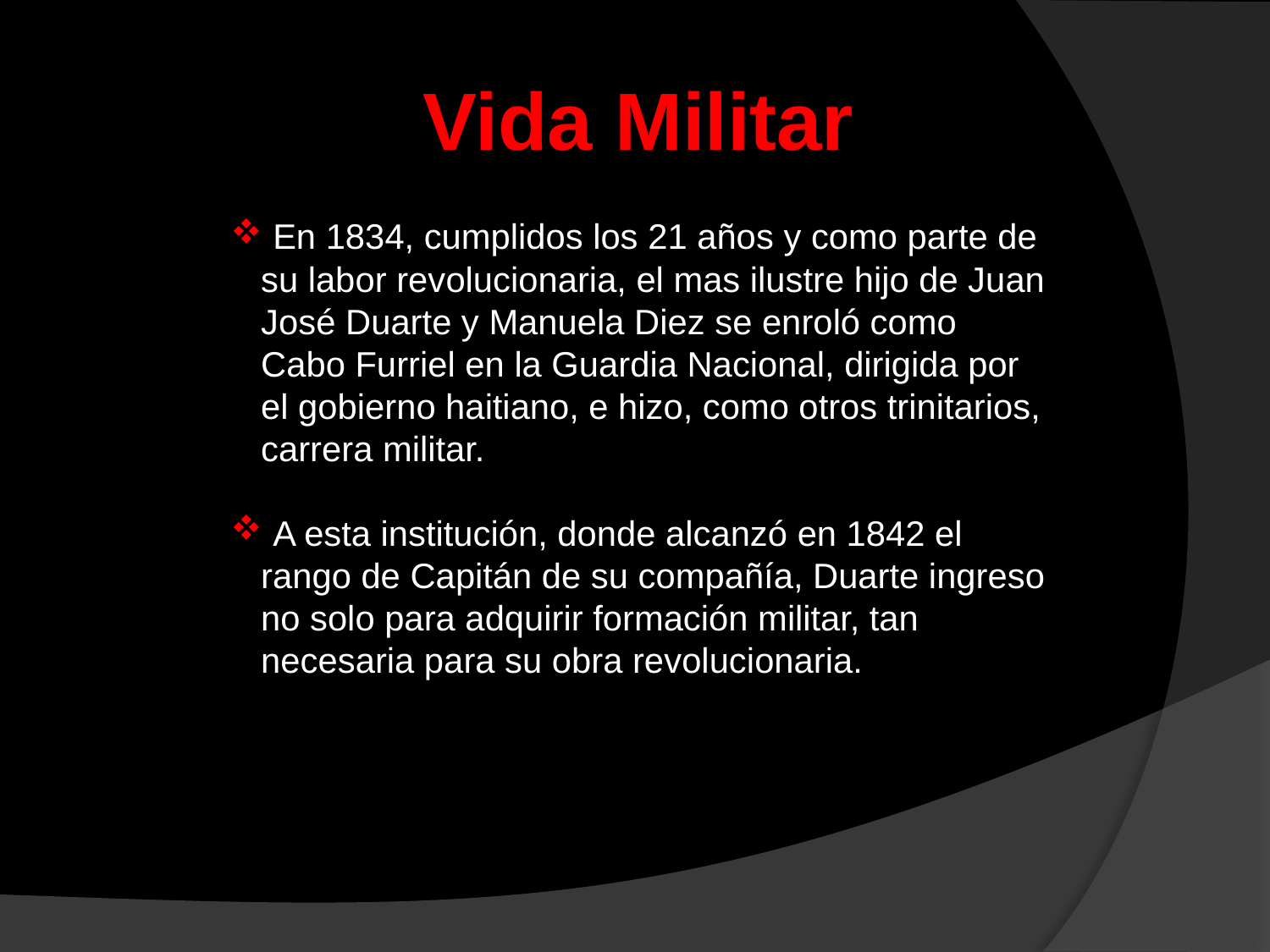

# Vida Militar
 En 1834, cumplidos los 21 años y como parte de su labor revolucionaria, el mas ilustre hijo de Juan José Duarte y Manuela Diez se enroló como Cabo Furriel en la Guardia Nacional, dirigida por el gobierno haitiano, e hizo, como otros trinitarios, carrera militar.

 A esta institución, donde alcanzó en 1842 el rango de Capitán de su compañía, Duarte ingreso no solo para adquirir formación militar, tan necesaria para su obra revolucionaria.